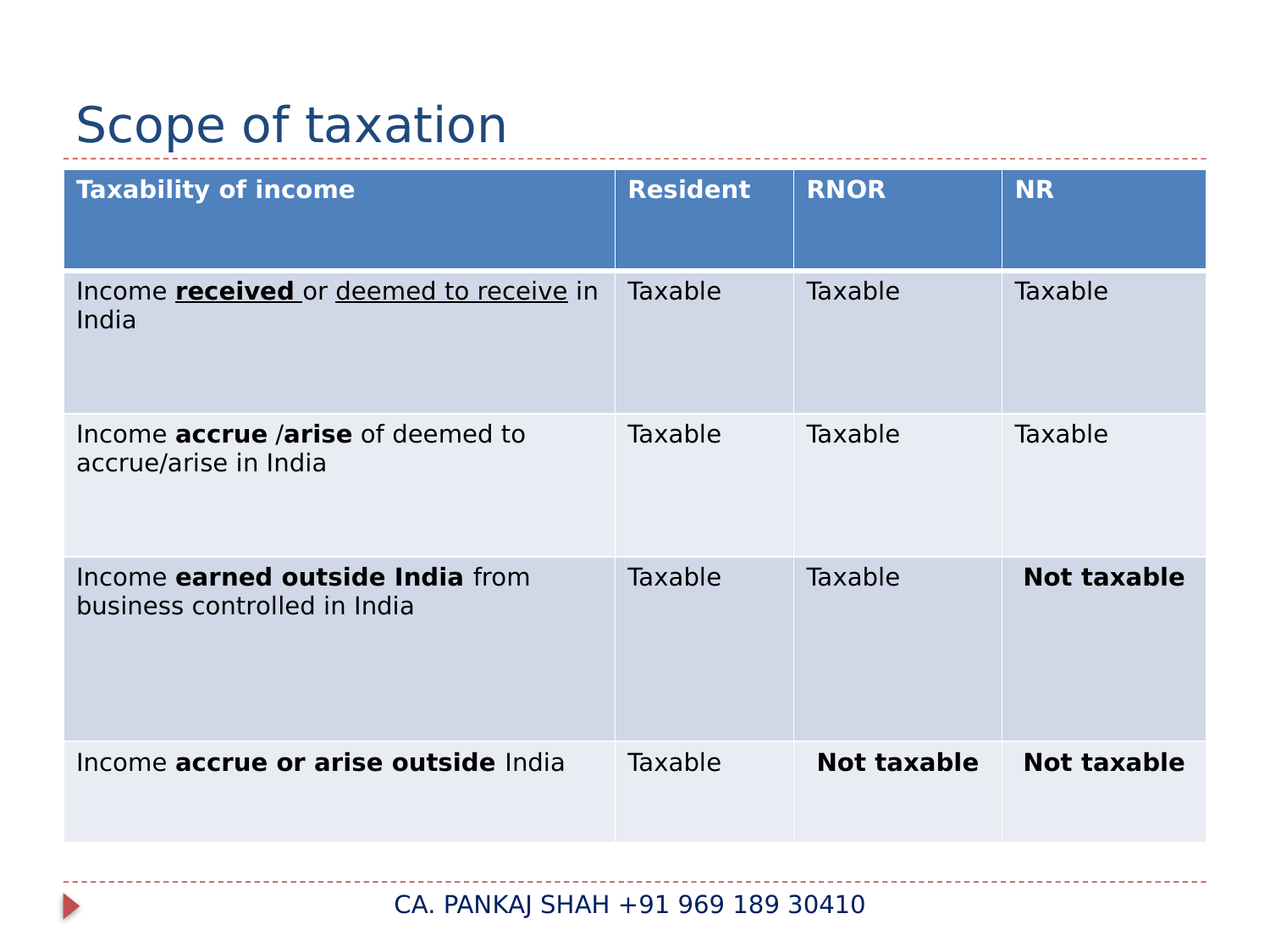

# Scope of taxation
| Taxability of income | Resident | RNOR | NR |
| --- | --- | --- | --- |
| Income received or deemed to receive in India | Taxable | Taxable | Taxable |
| Income accrue /arise of deemed to accrue/arise in India | Taxable | Taxable | Taxable |
| Income earned outside India from business controlled in India | Taxable | Taxable | Not taxable |
| Income accrue or arise outside India | Taxable | Not taxable | Not taxable |
CA. PANKAJ SHAH +91 969 189 30410